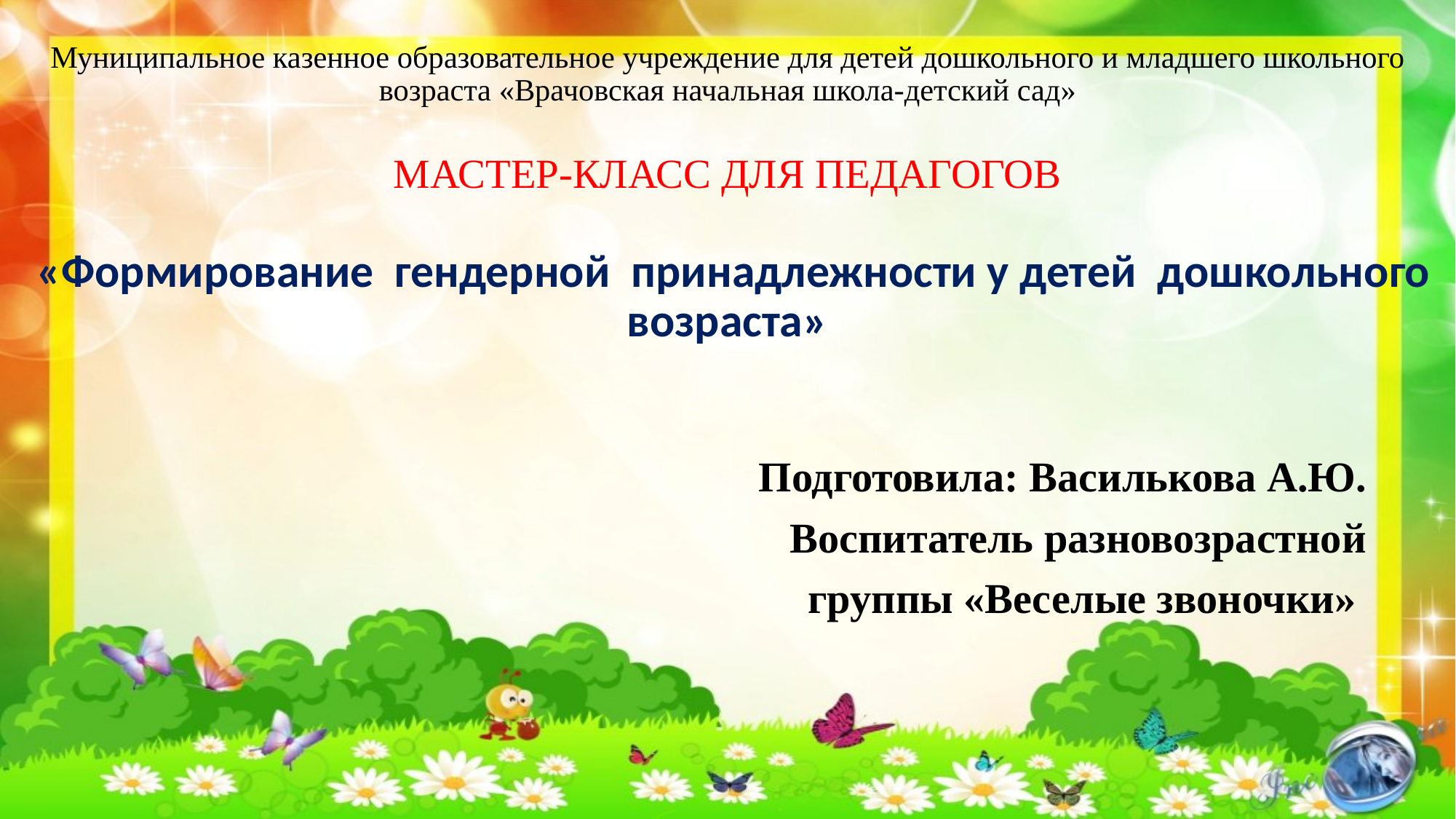

# Муниципальное казенное образовательное учреждение для детей дошкольного и младшего школьного возраста «Врачовская начальная школа-детский сад» МАСТЕР-КЛАСС ДЛЯ ПЕДАГОГОВ «Формирование  гендерной  принадлежности у детей  дошкольного возраста»

Подготовила: Василькова А.Ю.
Воспитатель разновозрастной
группы «Веселые звоночки»